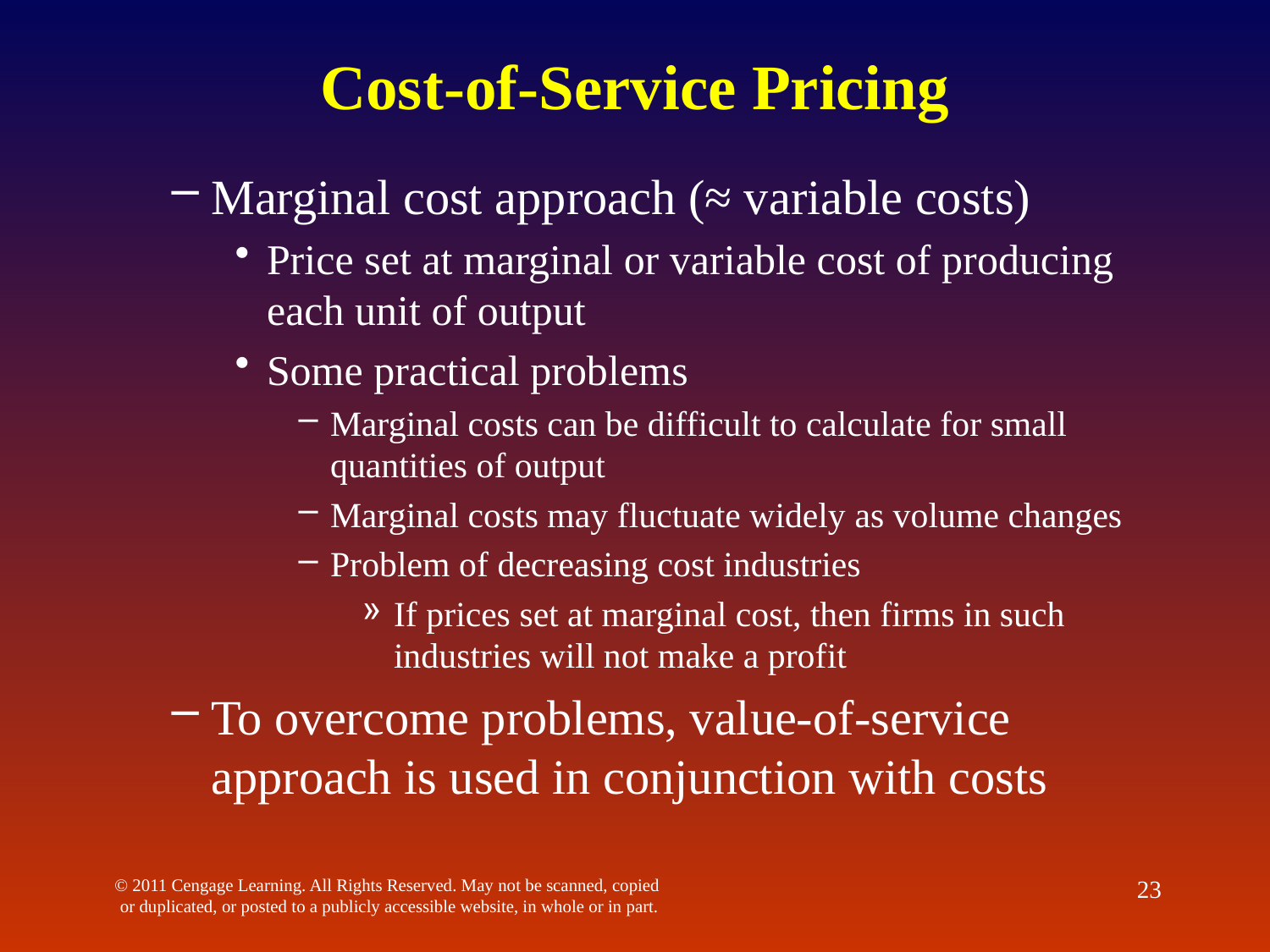

# Cost-of-Service Pricing
Marginal cost approach (≈ variable costs)
Price set at marginal or variable cost of producing each unit of output
Some practical problems
Marginal costs can be difficult to calculate for small quantities of output
Marginal costs may fluctuate widely as volume changes
Problem of decreasing cost industries
If prices set at marginal cost, then firms in such industries will not make a profit
To overcome problems, value-of-service approach is used in conjunction with costs
© 2011 Cengage Learning. All Rights Reserved. May not be scanned, copied   or duplicated, or posted to a publicly accessible website, in whole or in part.
23